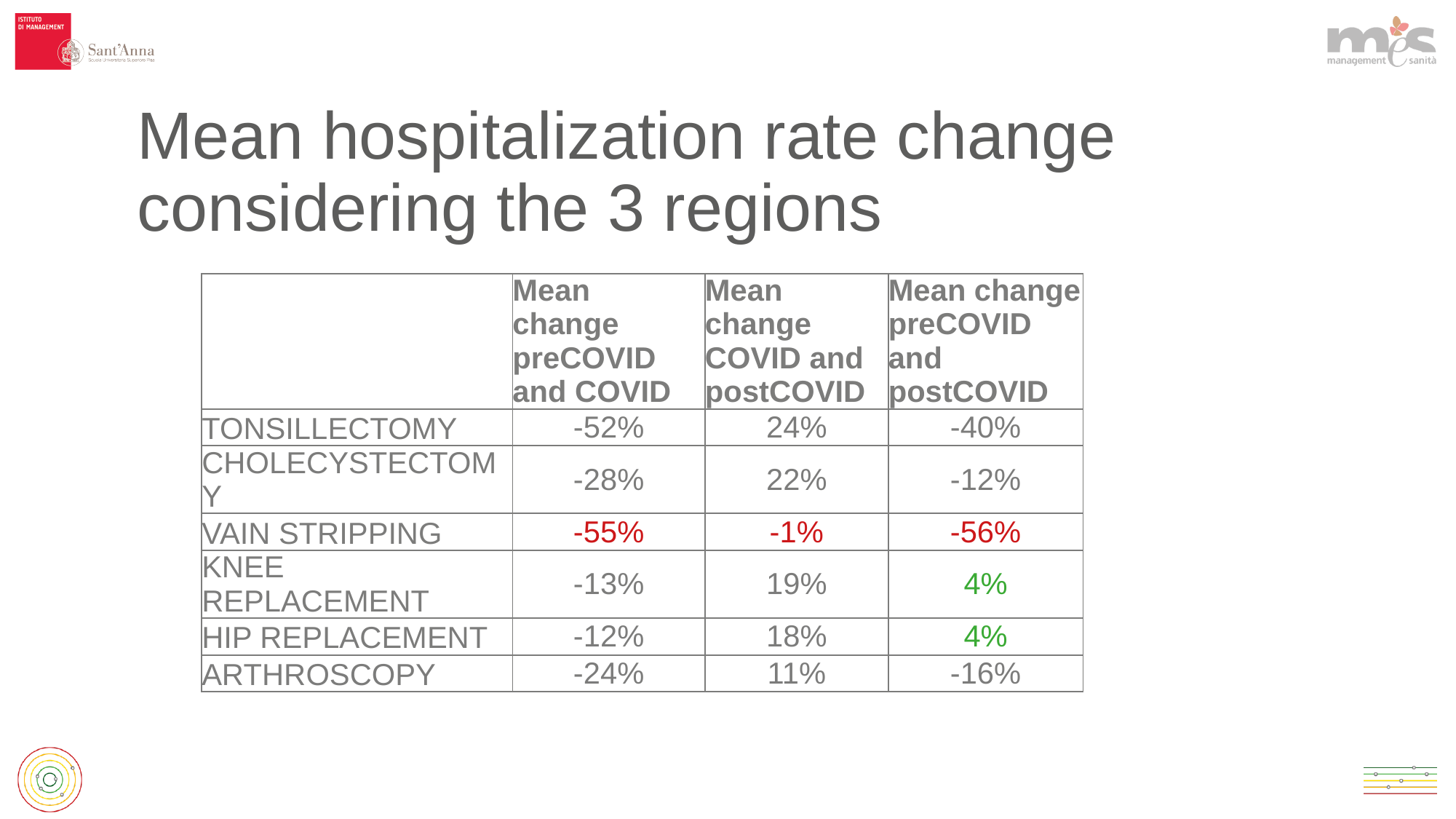

# Mean hospitalization rate change considering the 3 regions
|  | Mean change preCOVID and COVID | Mean change COVID and postCOVID | Mean change preCOVID and postCOVID |
| --- | --- | --- | --- |
| TONSILLECTOMY | -52% | 24% | -40% |
| CHOLECYSTECTOMY | -28% | 22% | -12% |
| VAIN STRIPPING | -55% | -1% | -56% |
| KNEE REPLACEMENT | -13% | 19% | 4% |
| HIP REPLACEMENT | -12% | 18% | 4% |
| ARTHROSCOPY | -24% | 11% | -16% |